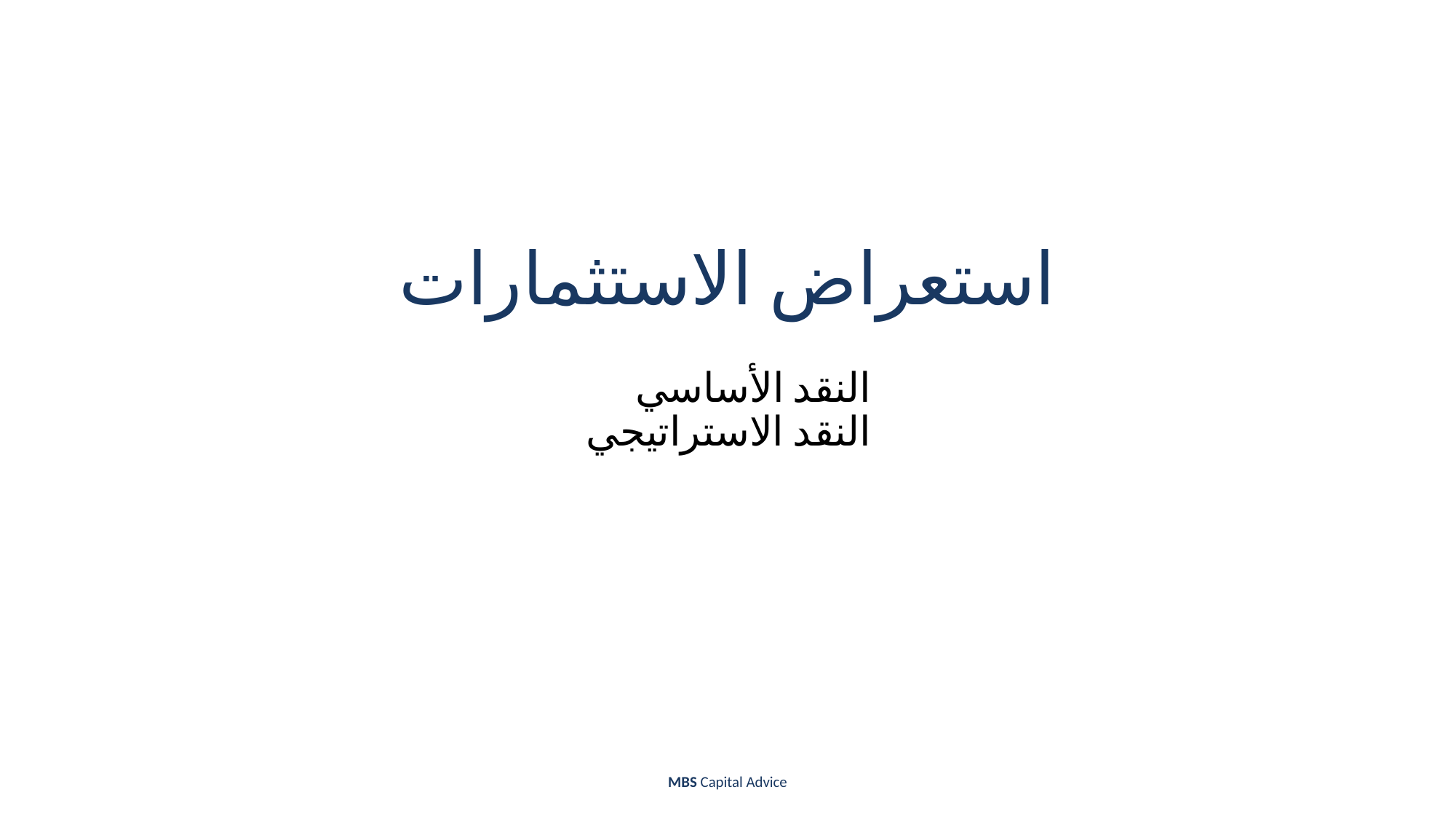

# استعراض الاستثمارات
النقد الأساسي
النقد الاستراتيجي
MBS Capital Advice